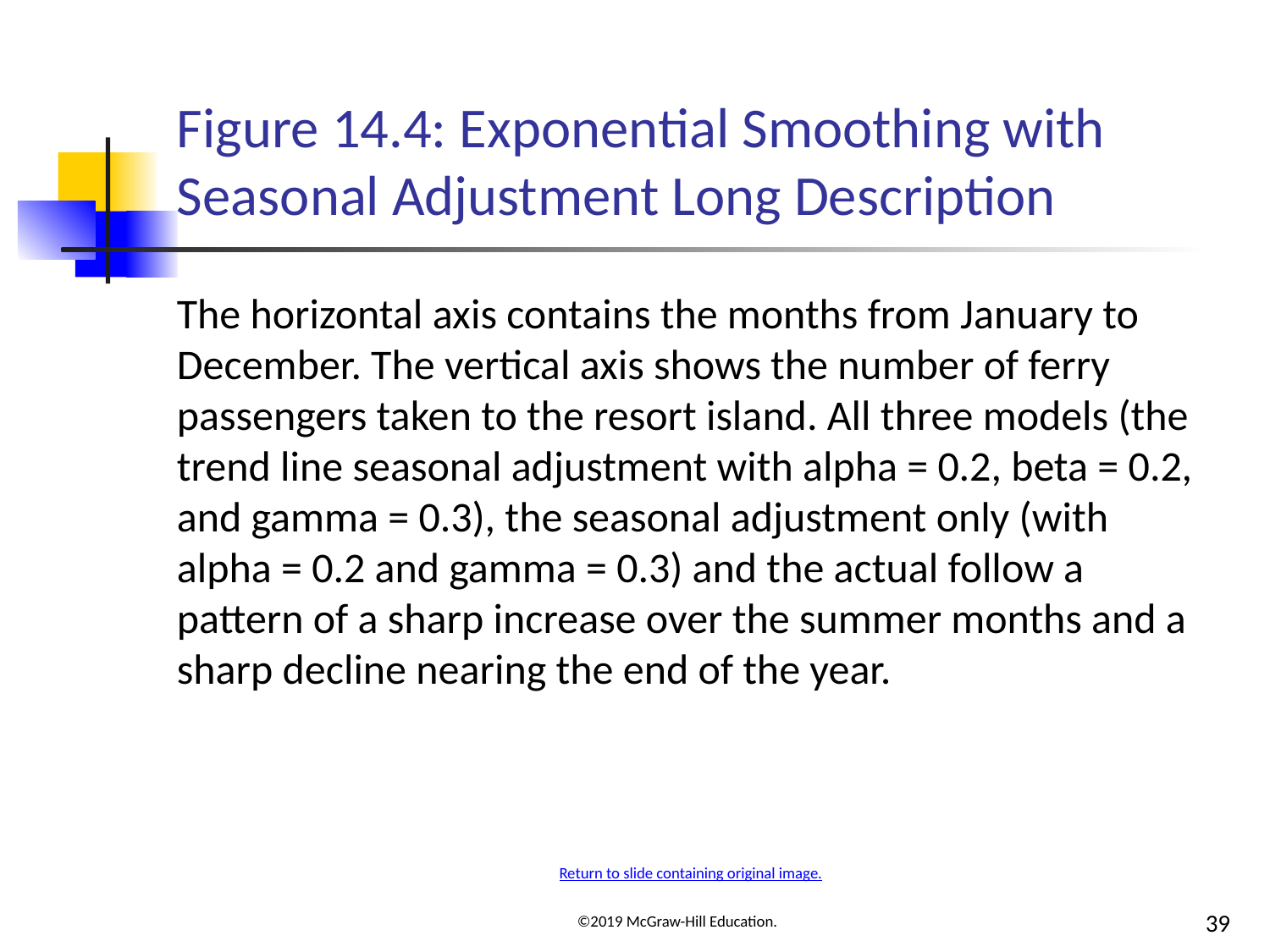

# Figure 14.4: Exponential Smoothing with Seasonal Adjustment Long Description
The horizontal axis contains the months from January to December. The vertical axis shows the number of ferry passengers taken to the resort island. All three models (the trend line seasonal adjustment with alpha = 0.2, beta = 0.2, and gamma = 0.3), the seasonal adjustment only (with alpha = 0.2 and gamma = 0.3) and the actual follow a pattern of a sharp increase over the summer months and a sharp decline nearing the end of the year.
Return to slide containing original image.